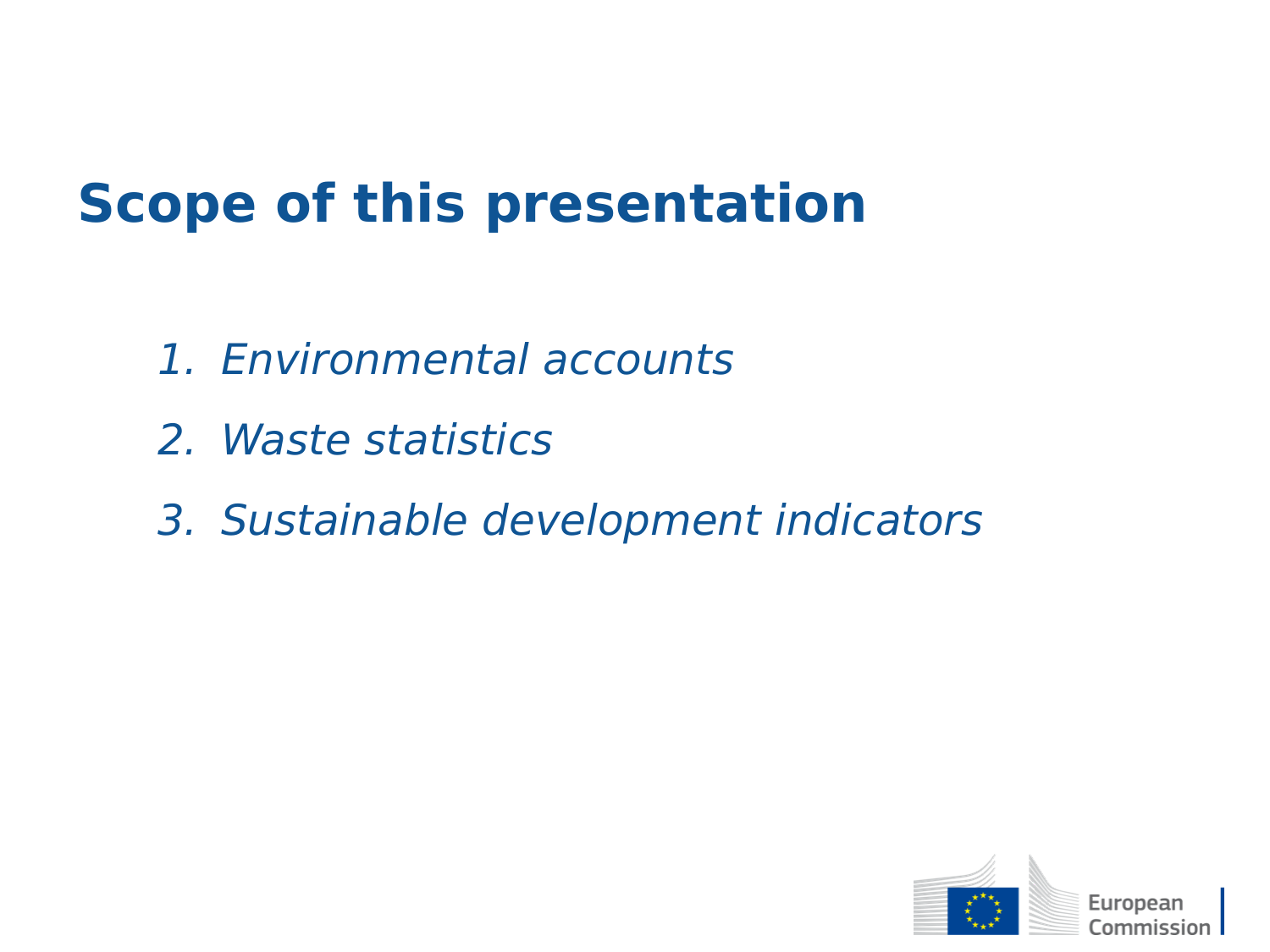

# Scope of this presentation
Environmental accounts
Waste statistics
Sustainable development indicators